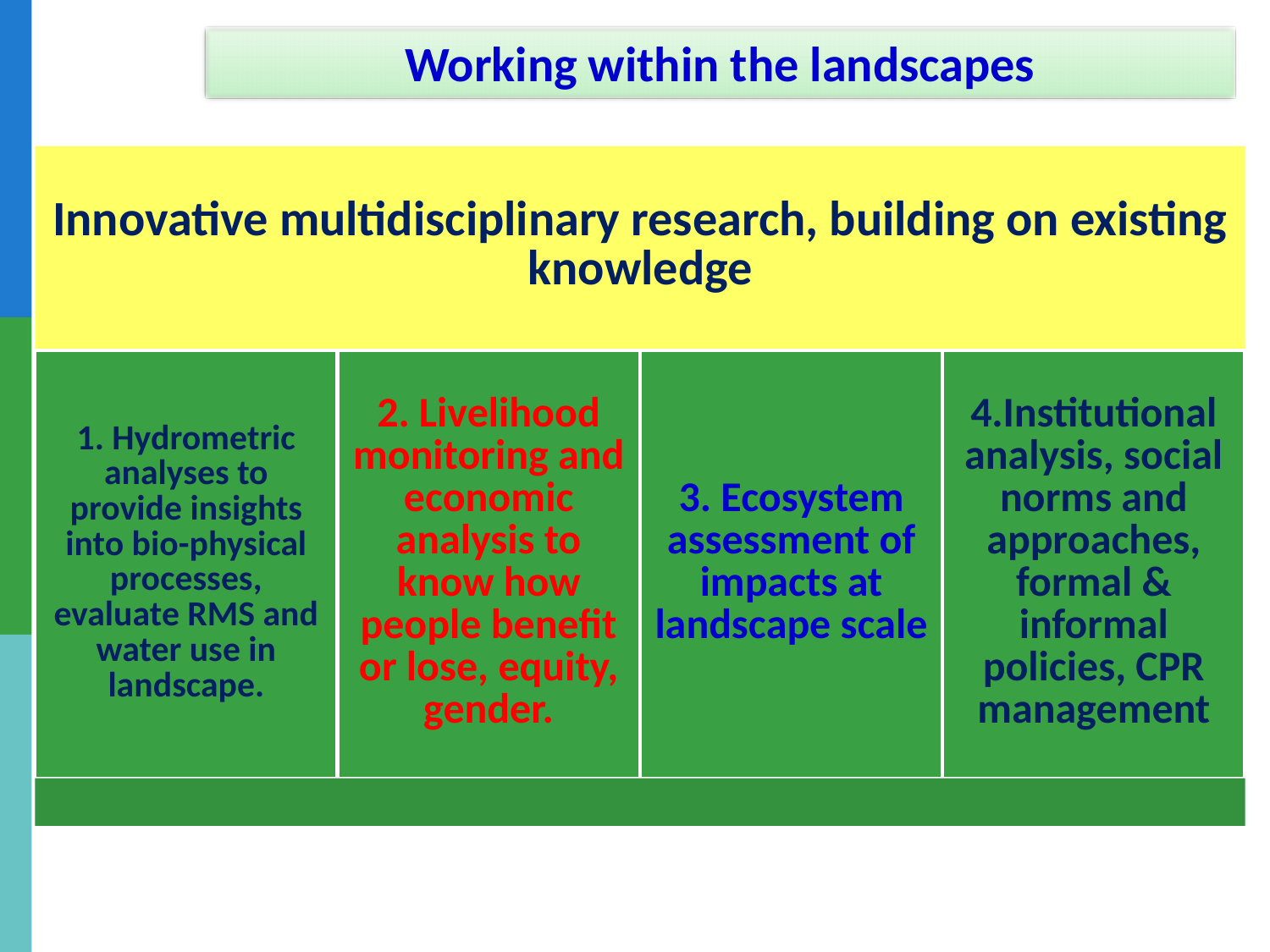

Working within the landscapes
Innovative multidisciplinary research, building on existing knowledge
4.Institutional analysis, social norms and approaches, formal & informal policies, CPR management